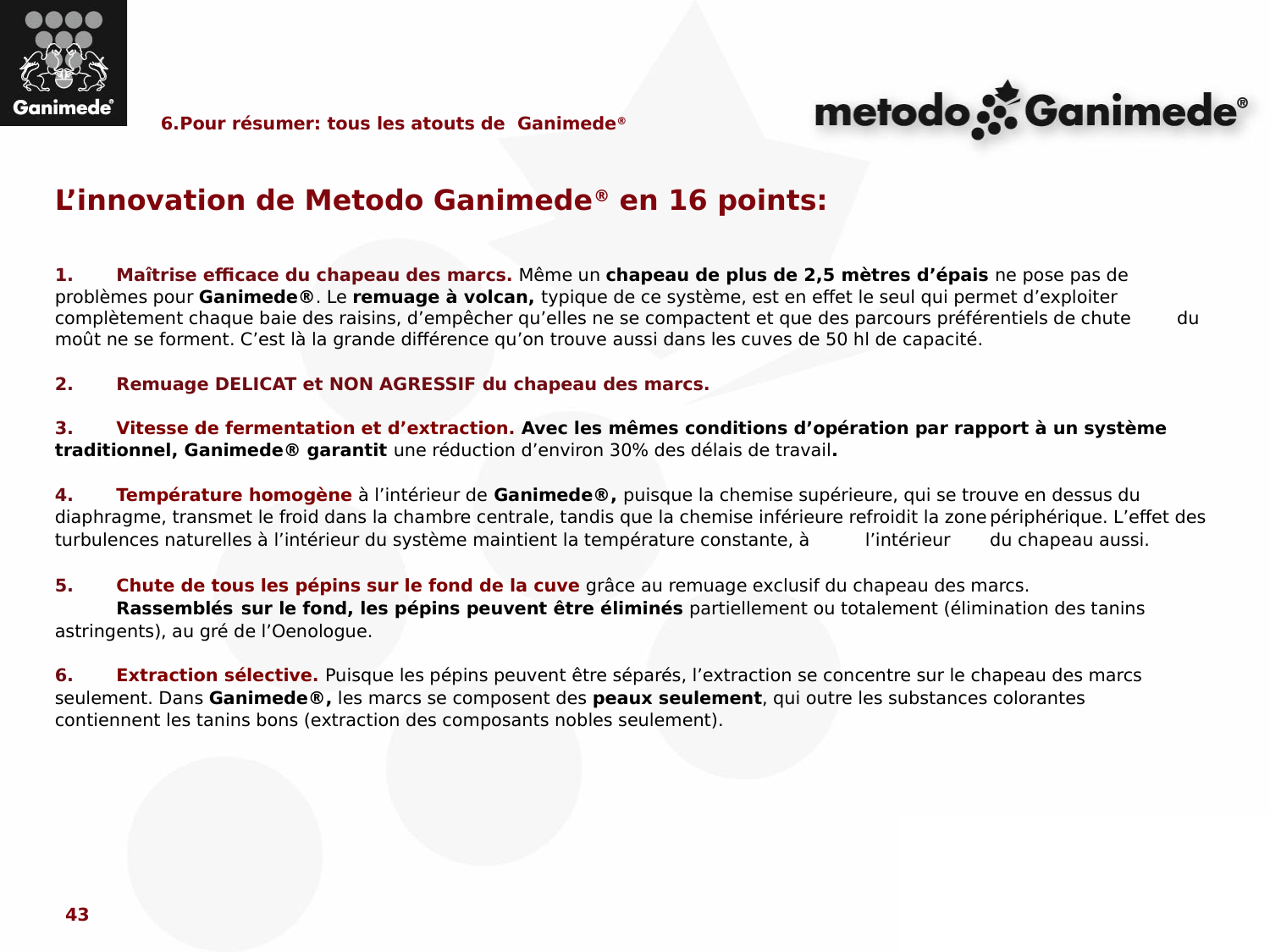

6.Pour résumer: tous les atouts de  Ganimede®
L’innovation de Metodo Ganimede® en 16 points:
1.	Maîtrise efficace du chapeau des marcs. Même un chapeau de plus de 2,5 mètres d’épais ne pose pas de 	problèmes pour Ganimede®. Le remuage à volcan, typique de ce système, est en effet le seul qui permet d’exploiter 	complètement chaque baie des raisins, d’empêcher qu’elles ne se compactent et que des parcours préférentiels de chute 	du moût ne se forment. C’est là la grande différence qu’on trouve aussi dans les cuves de 50 hl de capacité.

2.	Remuage DELICAT et NON AGRESSIF du chapeau des marcs.

3.	Vitesse de fermentation et d’extraction. Avec les mêmes conditions d’opération par rapport à un système 	traditionnel, Ganimede® garantit une réduction d’environ 30% des délais de travail.

4.	Température homogène à l’intérieur de Ganimede®, puisque la chemise supérieure, qui se trouve en dessus du 	diaphragme, transmet le froid dans la chambre centrale, tandis que la chemise inférieure refroidit la zone	périphérique. L’effet des turbulences naturelles à l’intérieur du système maintient la température constante, à 	l’intérieur 	du chapeau aussi.

5.	Chute de tous les pépins sur le fond de la cuve grâce au remuage exclusif du chapeau des marcs.
	Rassemblés 	sur le fond, les pépins peuvent être éliminés partiellement ou totalement (élimination des tanins 	astringents), au gré de l’Oenologue.

6.	Extraction sélective. Puisque les pépins peuvent être séparés, l’extraction se concentre sur le chapeau des marcs 	seulement. Dans Ganimede®, les marcs se composent des peaux seulement, qui outre les substances colorantes 	contiennent les tanins bons (extraction des composants nobles seulement).

43